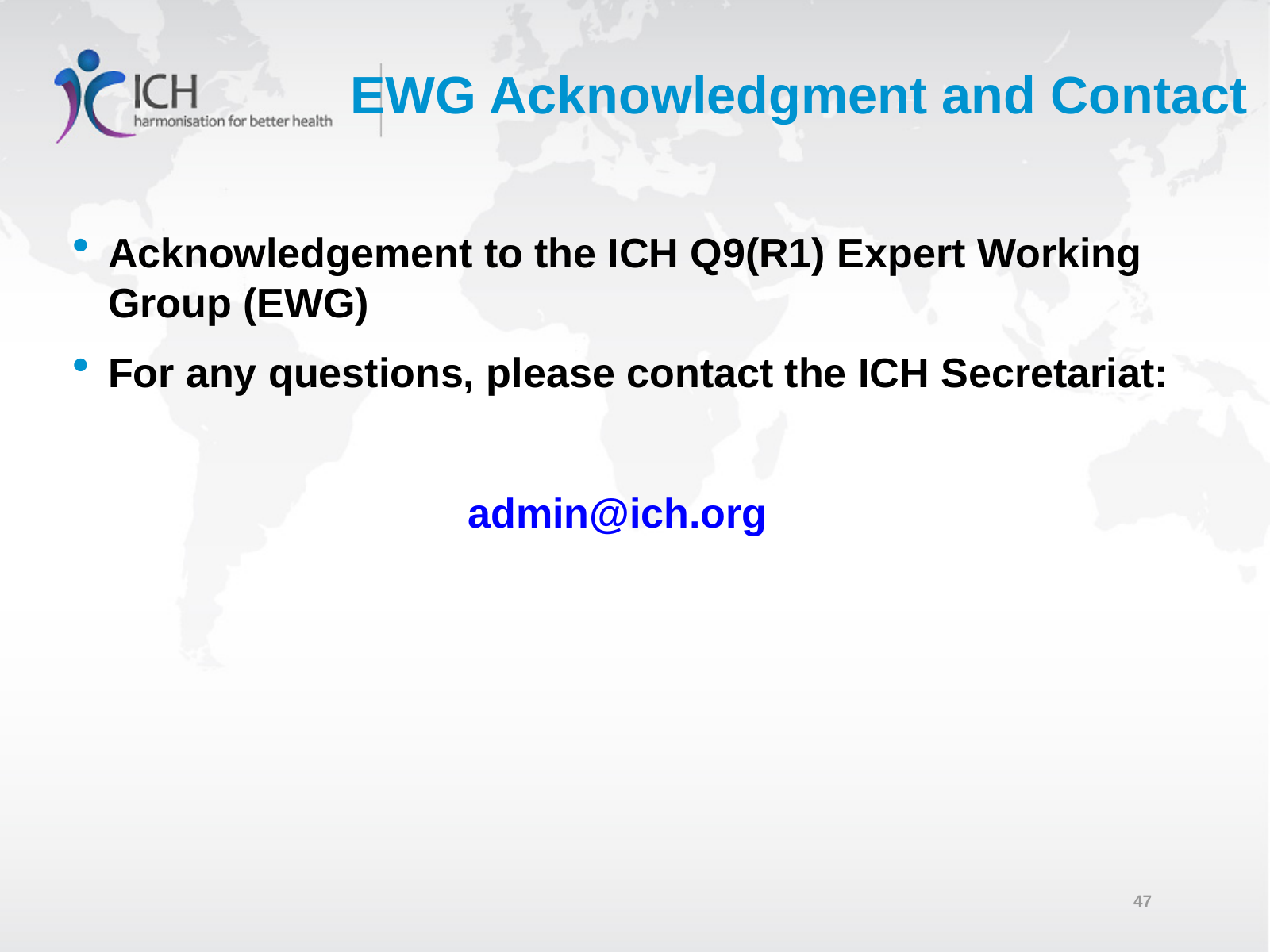

# EWG Acknowledgment and Contact
Acknowledgement to the ICH Q9(R1) Expert Working Group (EWG)
For any questions, please contact the ICH Secretariat:

admin@ich.org